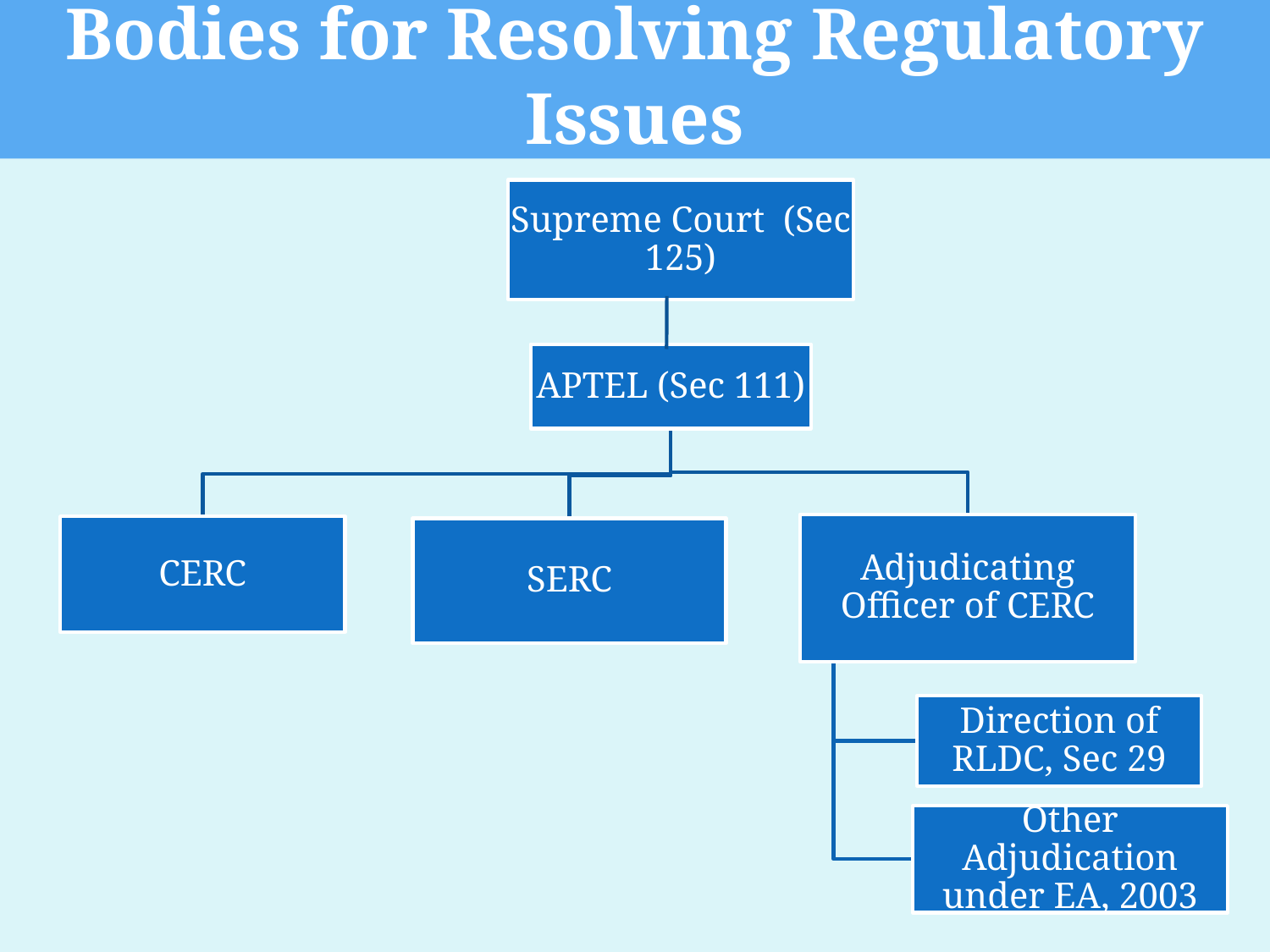

Bodies for Resolving Regulatory Issues
Supreme Court  (Sec 125)
APTEL (Sec 111)
CERC
SERC
Adjudicating Officer of CERC
Direction of RLDC, Sec 29
Other Adjudication under EA, 2003